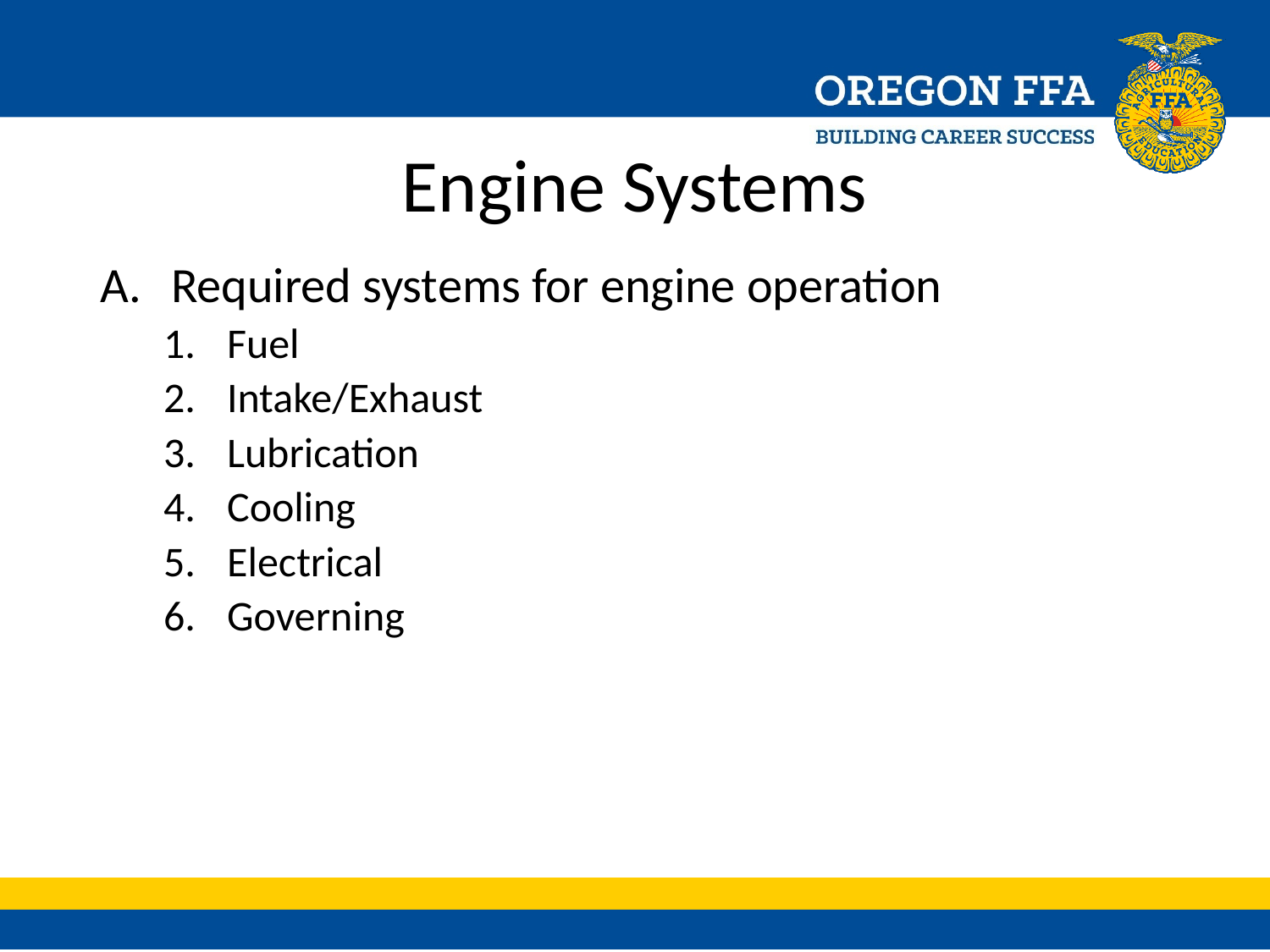

# Engine Systems
Required systems for engine operation
Fuel
Intake/Exhaust
Lubrication
Cooling
Electrical
Governing